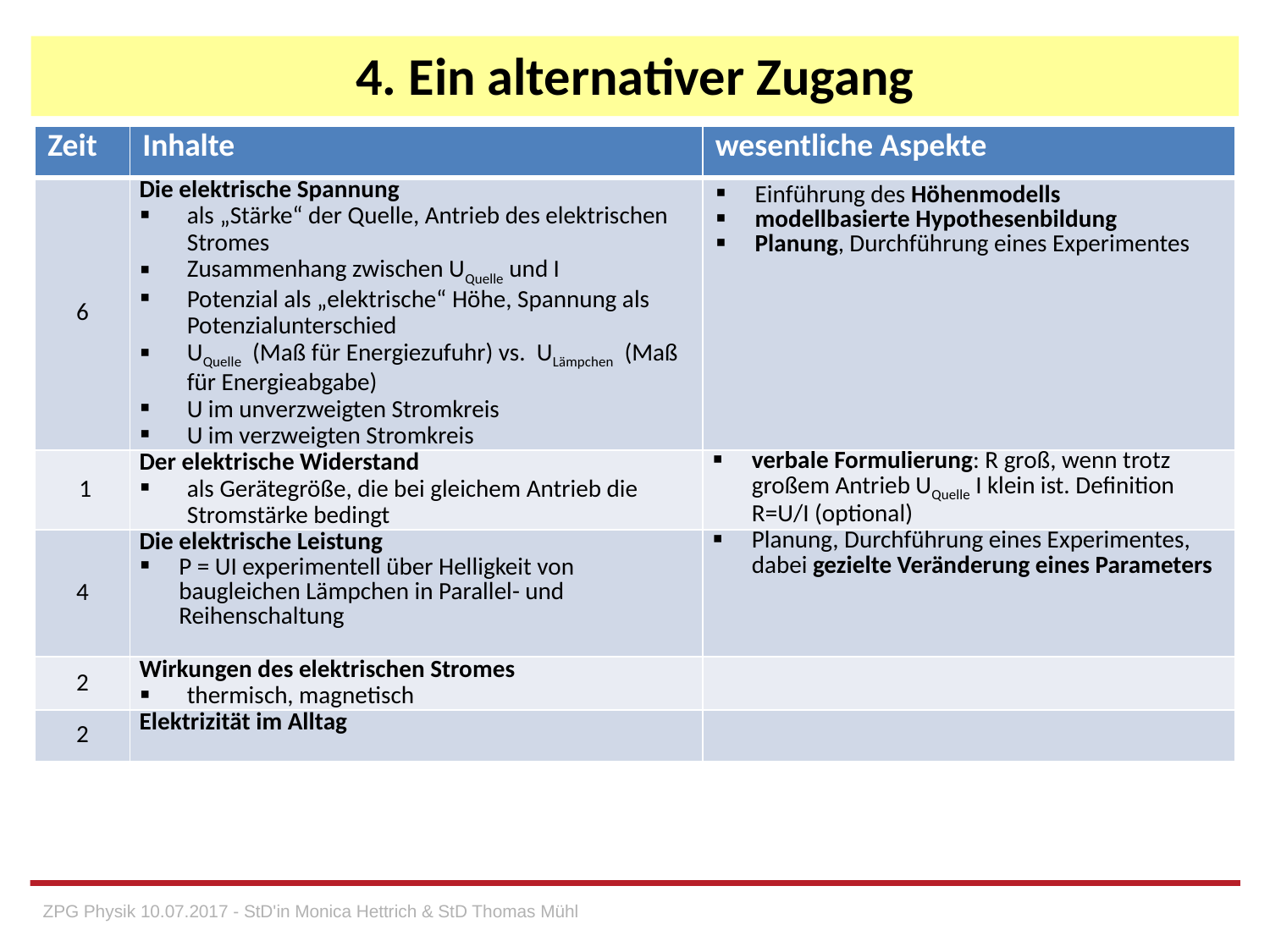

# 4. Ein alternativer Zugang
| Zeit | Inhalte | wesentliche Aspekte |
| --- | --- | --- |
| 6 | Die elektrische Spannung als „Stärke“ der Quelle, Antrieb des elektrischen Stromes Zusammenhang zwischen UQuelle und I Potenzial als „elektrische“ Höhe, Spannung als Potenzialunterschied UQuelle (Maß für Energiezufuhr) vs. ULämpchen (Maß für Energieabgabe) U im unverzweigten Stromkreis U im verzweigten Stromkreis | Einführung des Höhenmodells modellbasierte Hypothesenbildung Planung, Durchführung eines Experimentes |
| 1 | Der elektrische Widerstand als Gerätegröße, die bei gleichem Antrieb die Stromstärke bedingt | verbale Formulierung: R groß, wenn trotz großem Antrieb UQuelle I klein ist. Definition R=U/I (optional) |
| 4 | Die elektrische Leistung P = UI experimentell über Helligkeit von baugleichen Lämpchen in Parallel- und Reihenschaltung | Planung, Durchführung eines Experimentes, dabei gezielte Veränderung eines Parameters |
| 2 | Wirkungen des elektrischen Stromes thermisch, magnetisch |  |
| 2 | Elektrizität im Alltag |  |
ZPG Physik 10.07.2017 - StD'in Monica Hettrich & StD Thomas Mühl